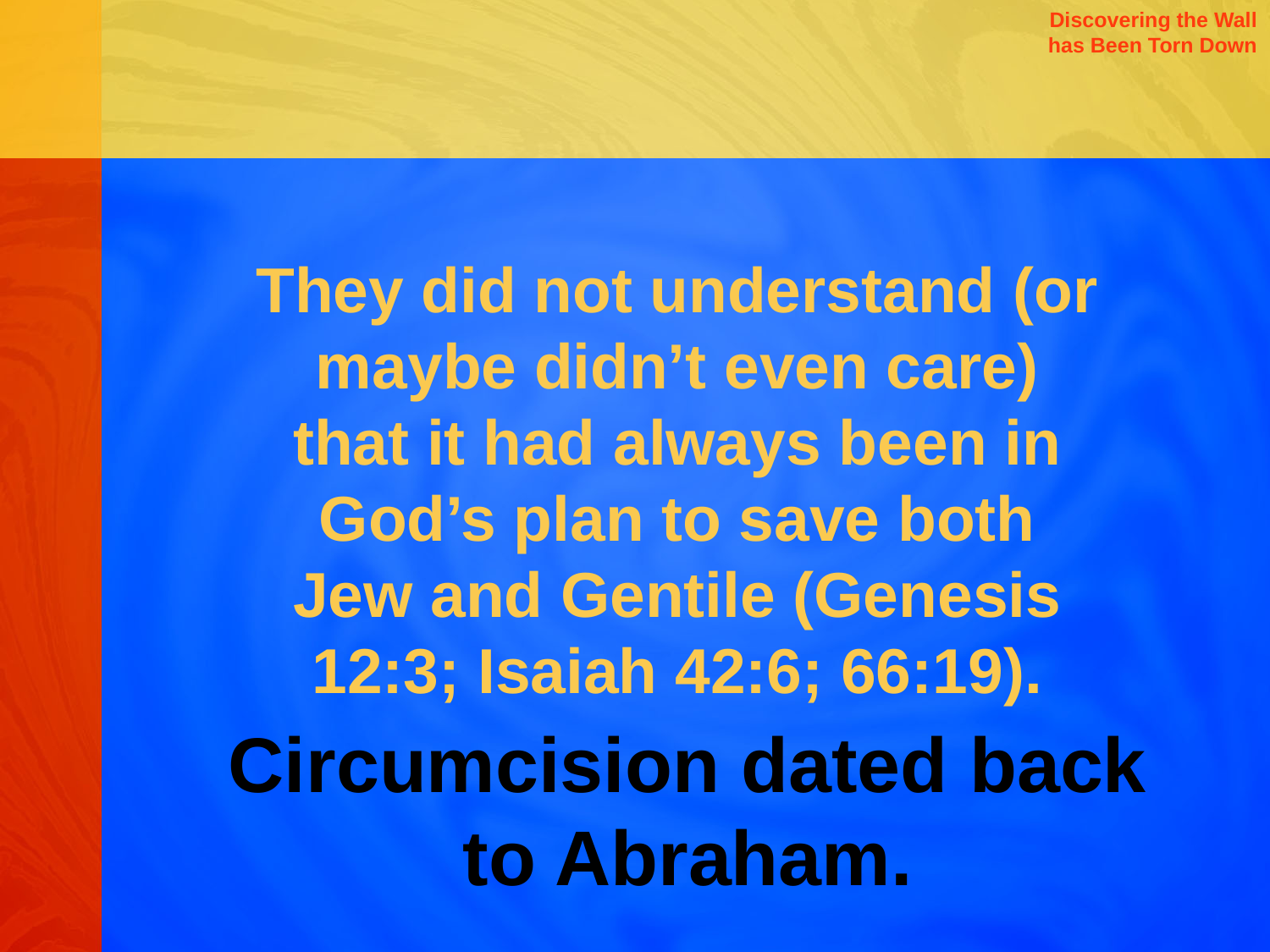

Discovering the Wall has Been Torn Down
They did not understand (or maybe didn’t even care) that it had always been in God’s plan to save both Jew and Gentile (Genesis 12:3; Isaiah 42:6; 66:19).
Circumcision dated back to Abraham.